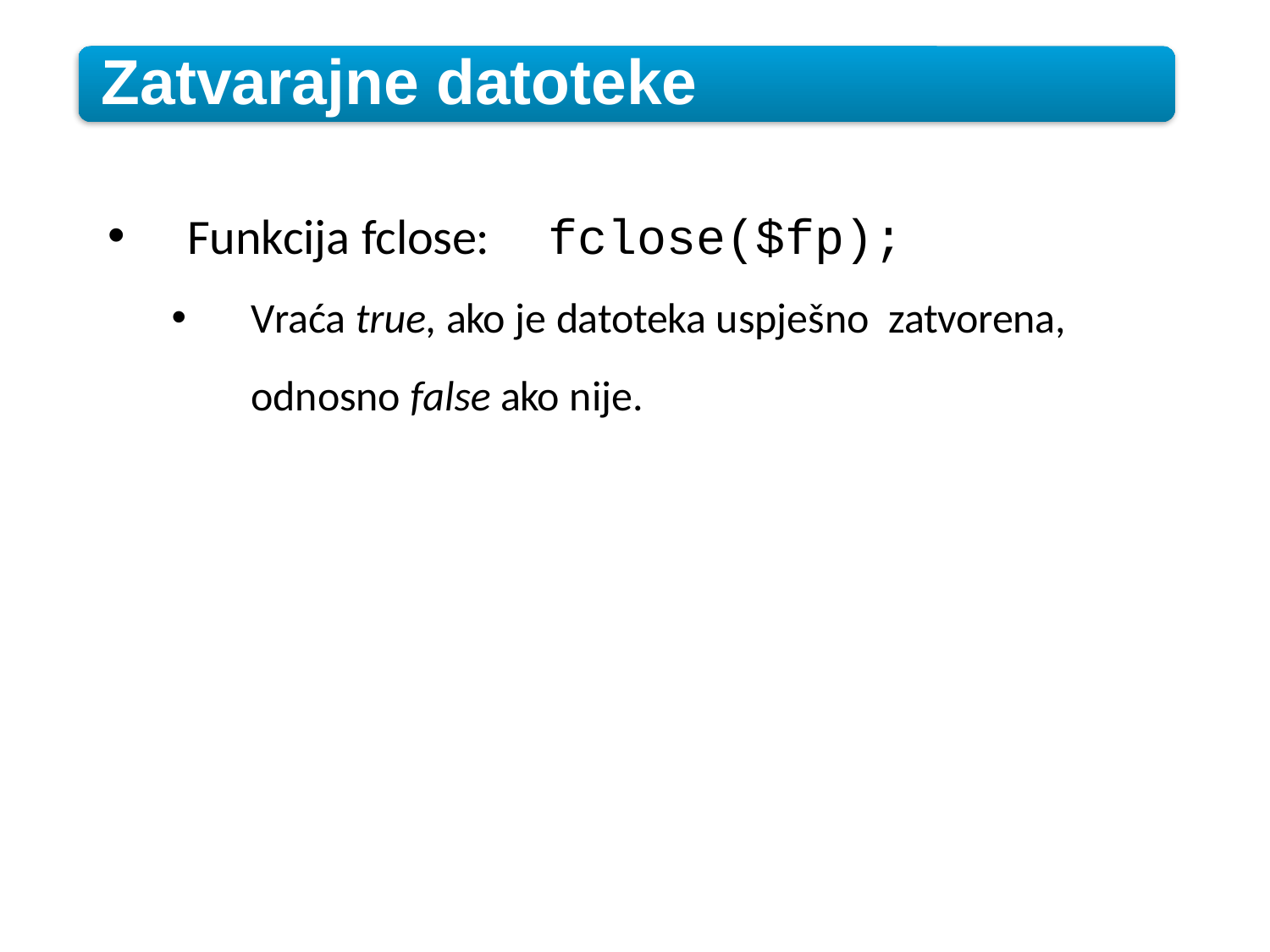

Zatvarajne datoteke
Funkcija fclose: fclose($fp);
Vraća true, ako je datoteka uspješno  zatvorena, odnosno false ako nije.

6